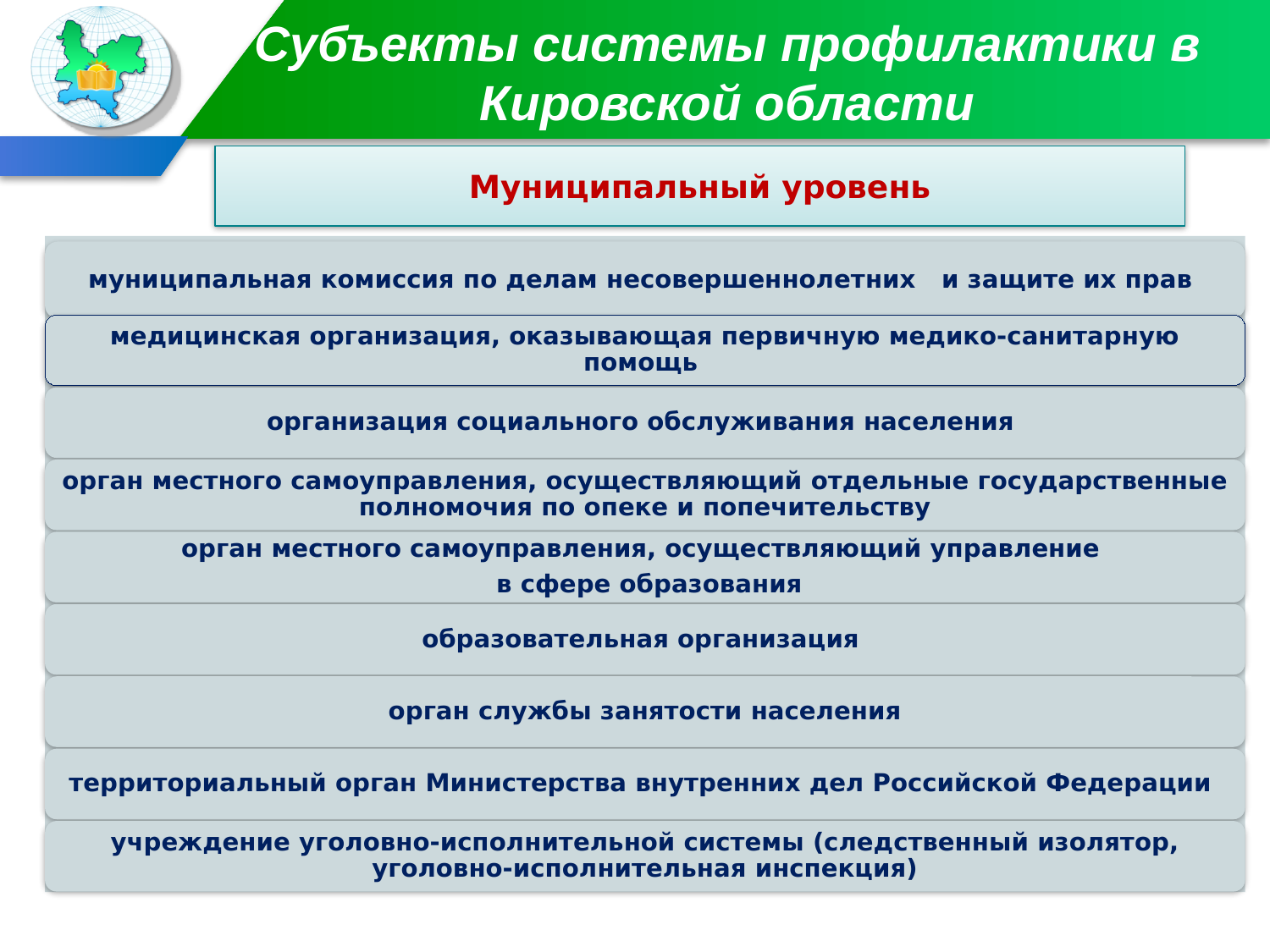

# Субъекты системы профилактики в Кировской области
Муниципальный уровень
муниципальная комиссия по делам несовершеннолетних   и защите их прав
медицинская организация, оказывающая первичную медико-санитарную помощь
организация социального обслуживания населения
орган местного самоуправления, осуществляющий отдельные государственные полномочия по опеке и попечительству
орган местного самоуправления, осуществляющий управление
 в сфере образования
образовательная организация
орган службы занятости населения
территориальный орган Министерства внутренних дел Российской Федерации
учреждение уголовно-исполнительной системы (следственный изолятор, уголовно-исполнительная инспекция)